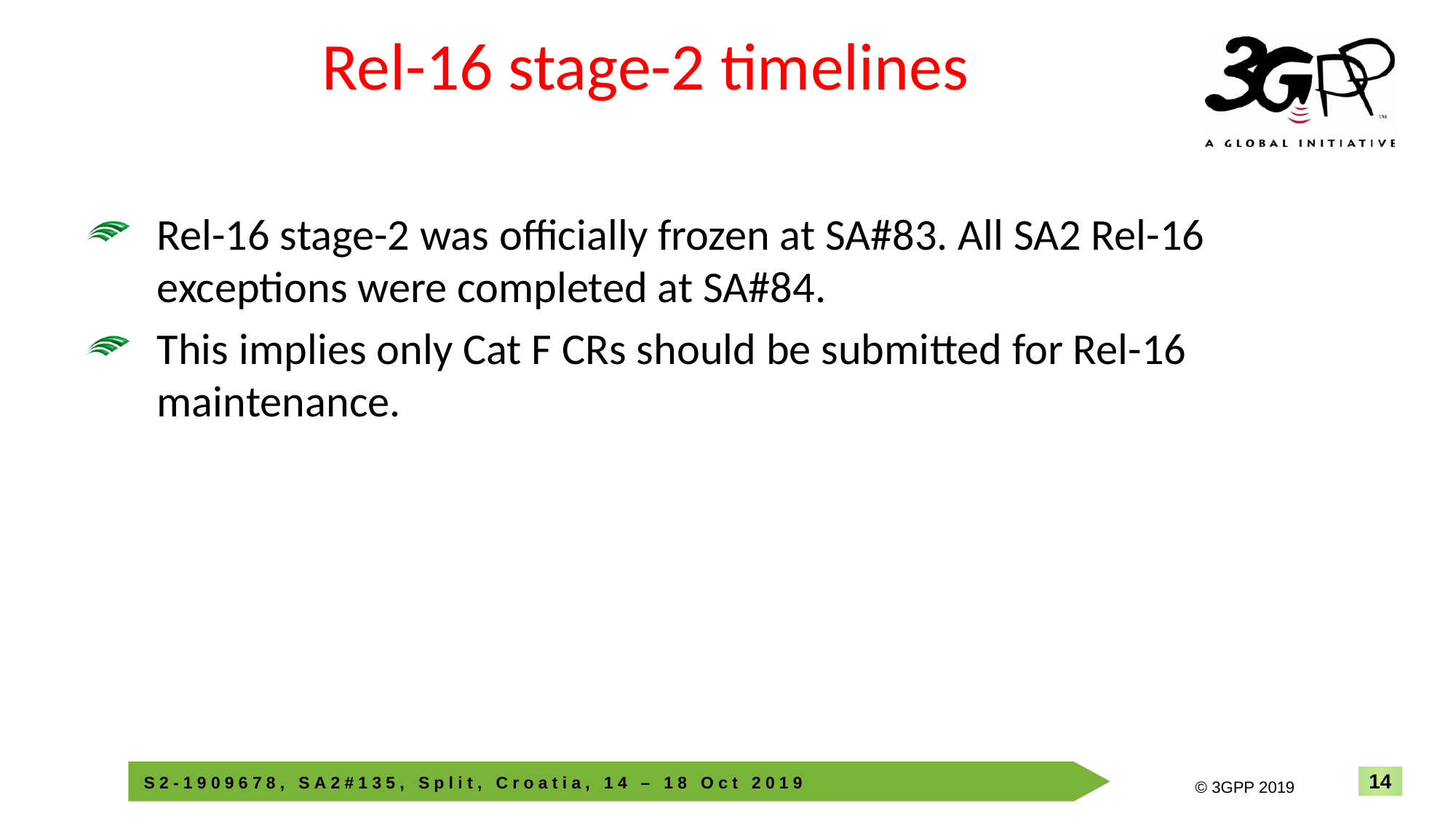

14
INTEL CONFIDENTIAL
# Rel-16 stage-2 timelines
Rel-16 stage-2 was officially frozen at SA#83. All SA2 Rel-16 exceptions were completed at SA#84.
This implies only Cat F CRs should be submitted for Rel-16 maintenance.